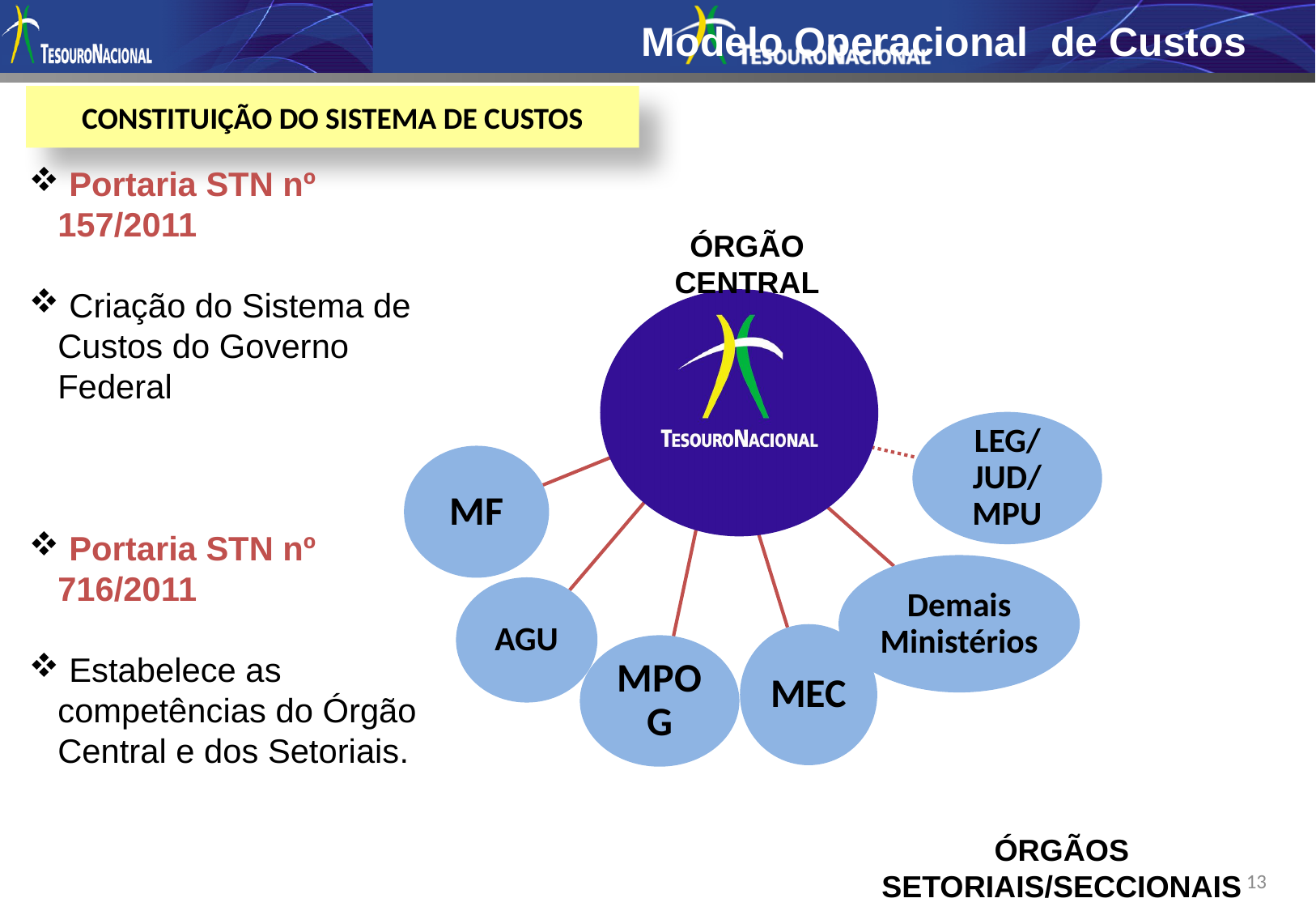

Modelo Operacional  de Custos
LEG/JUD/MPU
Demais Ministérios
MEC
MPOG
AGU
MF
CONSTITUIÇÃO DO SISTEMA DE CUSTOS
 Portaria STN nº 157/2011

 Criação do Sistema de Custos do Governo Federal

 Portaria STN nº 716/2011

 Estabelece as competências do Órgão Central e dos Setoriais.
ÓRGÃO CENTRAL
ÓRGÃOS SETORIAIS/SECCIONAIS

13